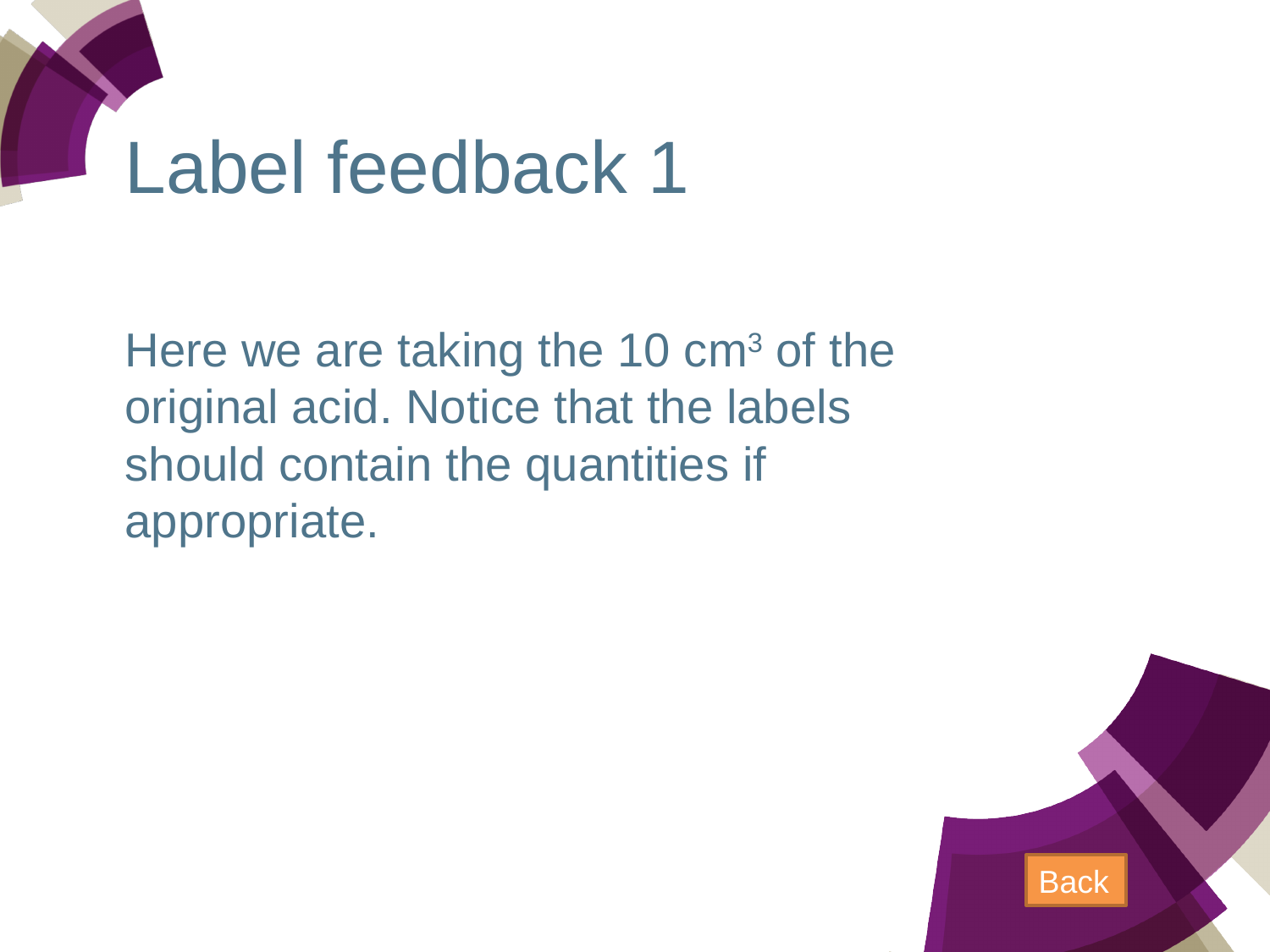

# Label feedback 1
Here we are taking the 10 cm3 of the original acid. Notice that the labels should contain the quantities if appropriate.
Back